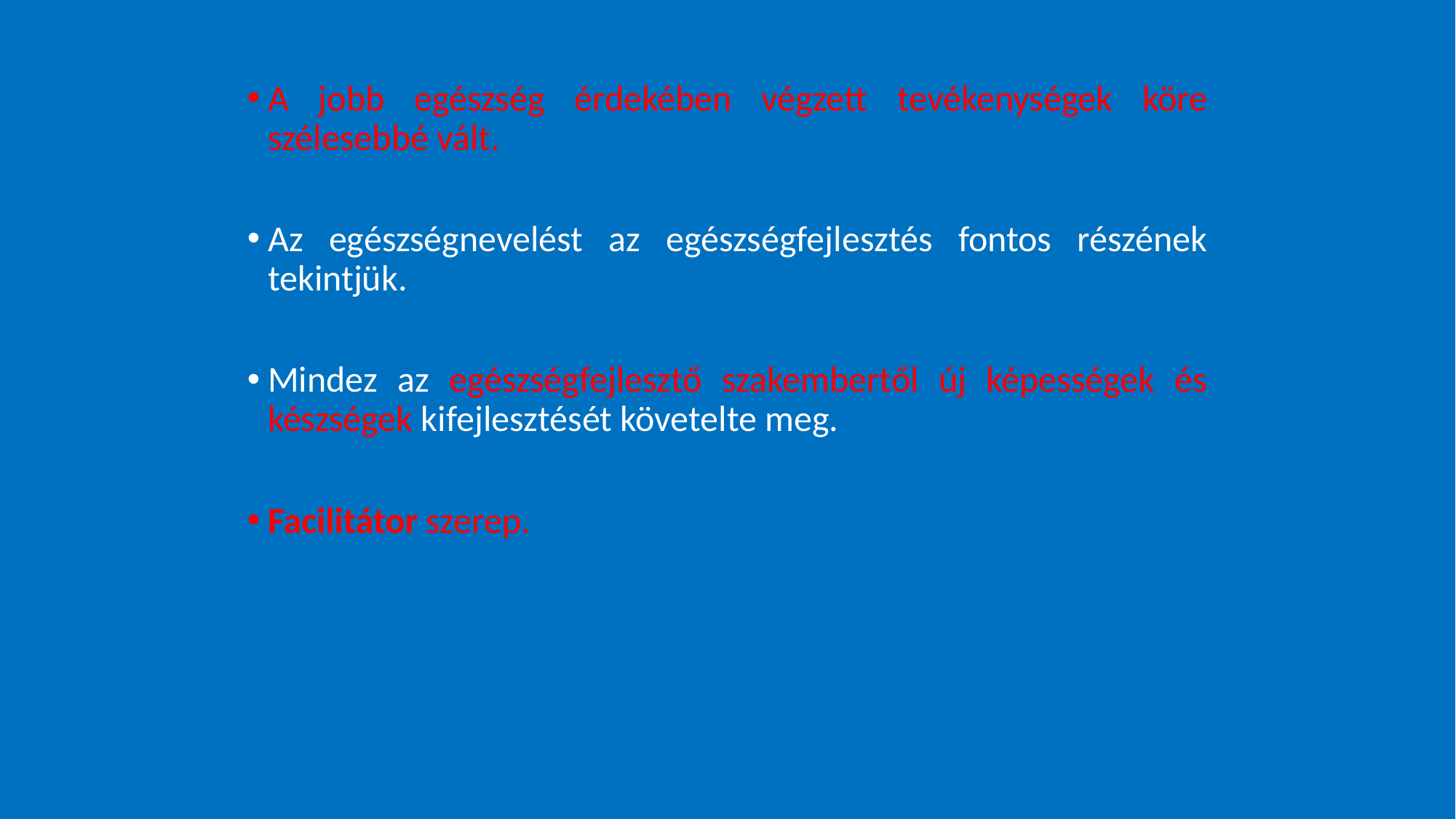

A jobb egészség érdekében végzett tevékenységek köre szélesebbé vált.

Az egészségnevelést az egészségfejlesztés fontos részének tekintjük.

Mindez az egészségfejlesztő szakembertől új képességek és készségek kifejlesztését követelte meg.

Facilitátor szerep.